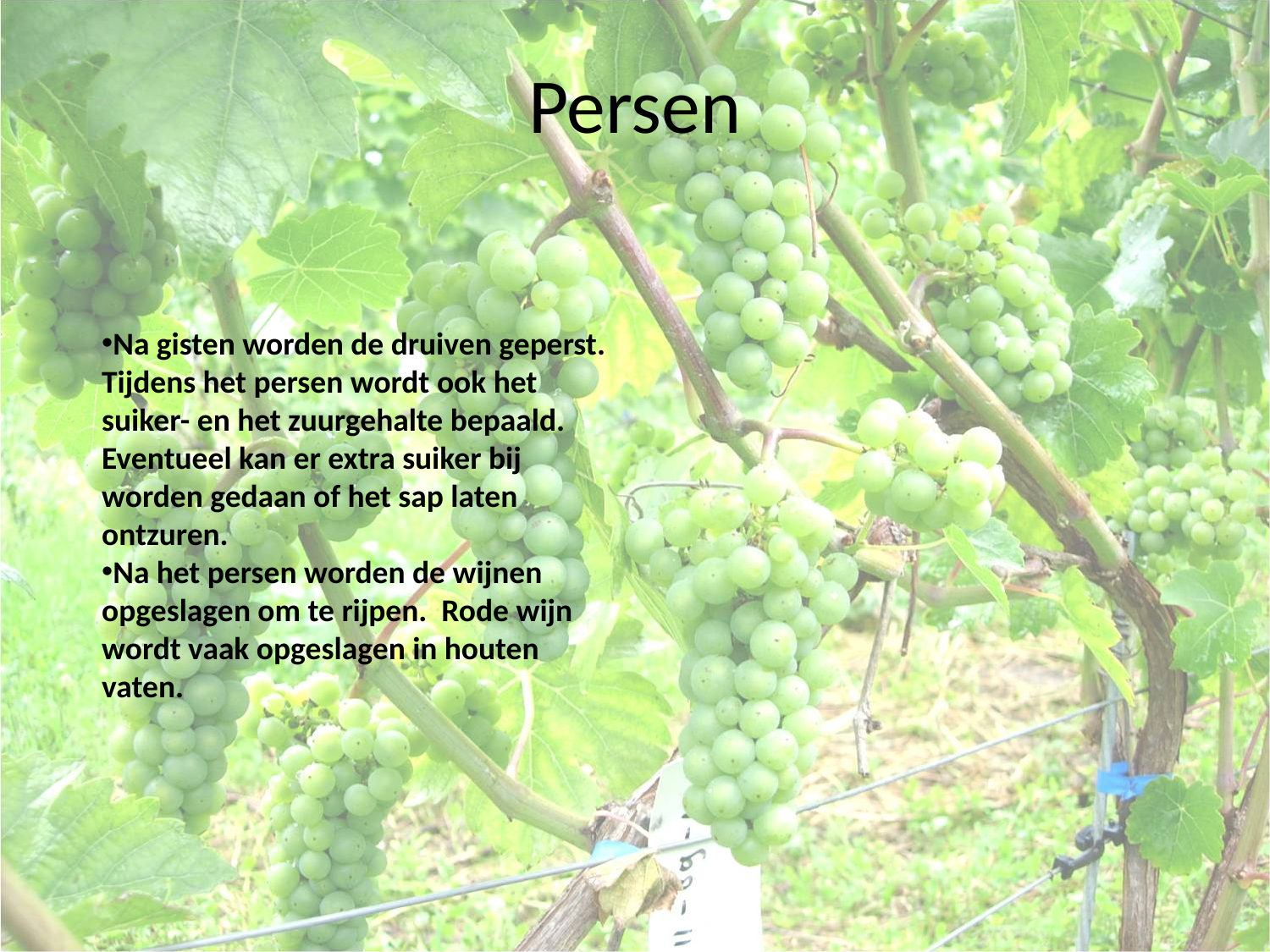

# Persen
Na gisten worden de druiven geperst.  Tijdens het persen wordt ook het suiker- en het zuurgehalte bepaald. Eventueel kan er extra suiker bij worden gedaan of het sap laten ontzuren.
Na het persen worden de wijnen opgeslagen om te rijpen.  Rode wijn wordt vaak opgeslagen in houten vaten.